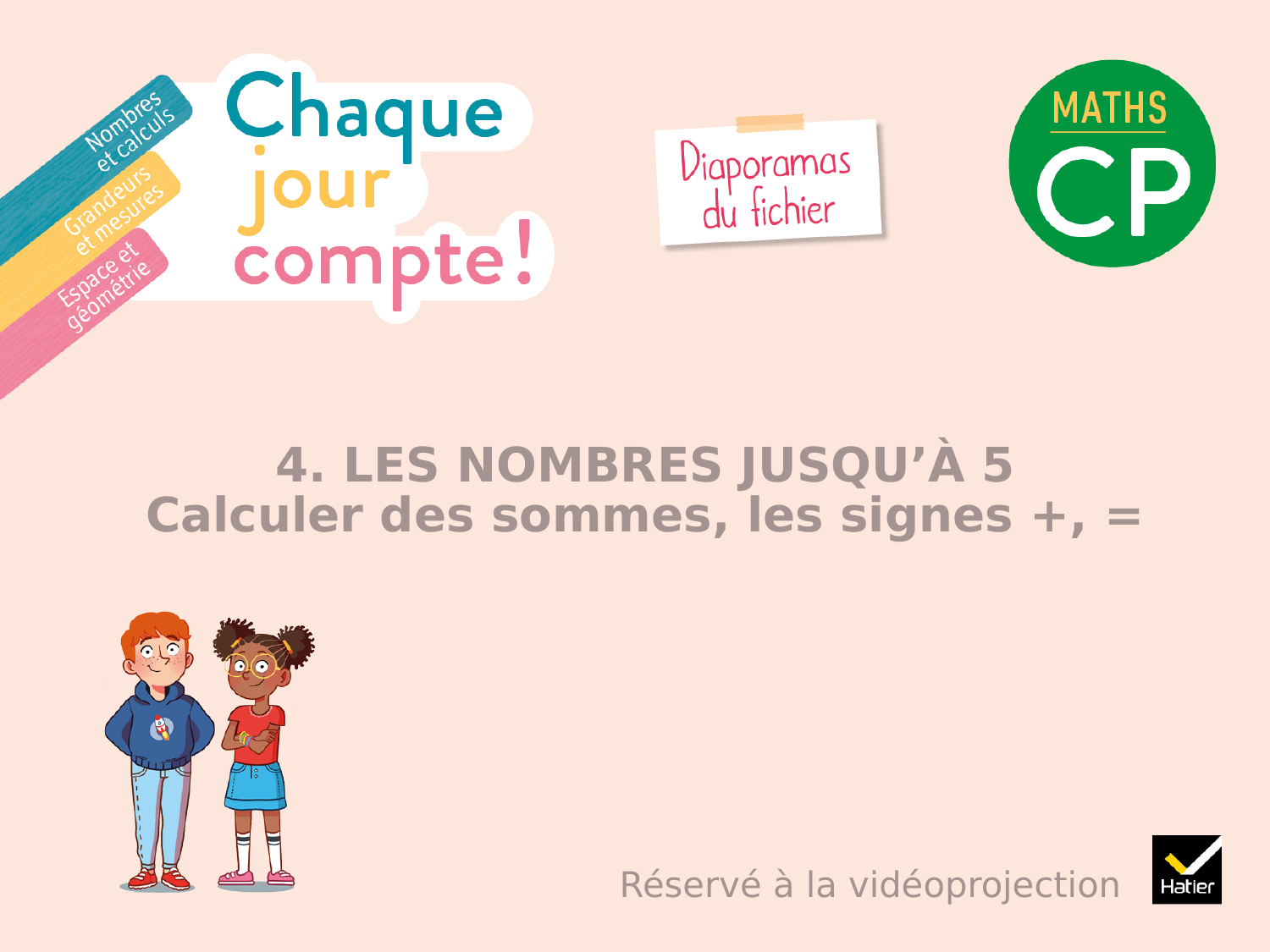

# 4. LES NOMBRES JUSQU’À 5 Calculer des sommes, les signes +, =
Réservé à la vidéoprojection